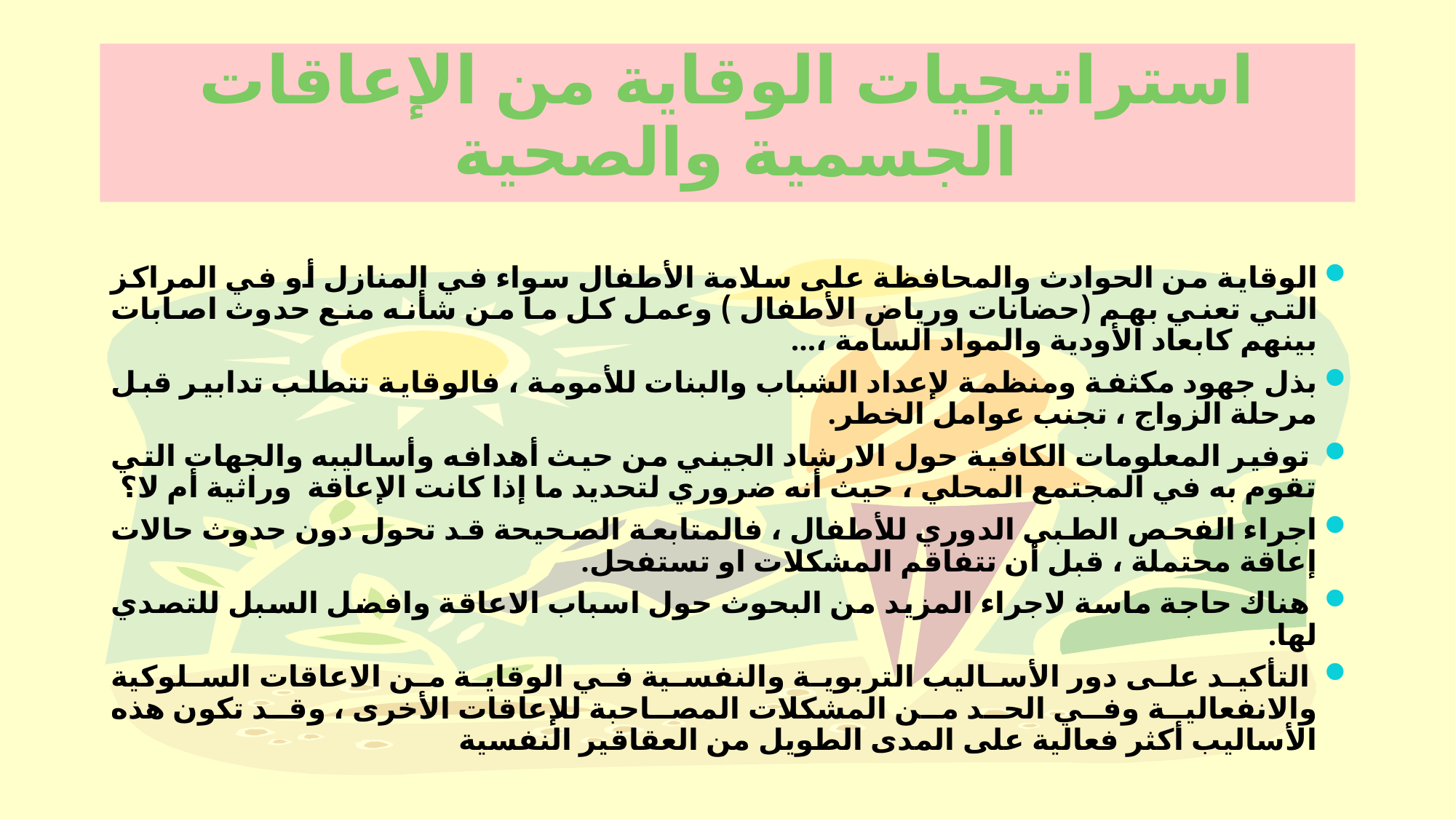

# استراتيجيات الوقاية من الإعاقات الجسمية والصحية
الوقاية من الحوادث والمحافظة على سلامة الأطفال سواء في المنازل أو في المراكز التي تعني بهم (حضانات ورياض الأطفال ) وعمل كل ما من شأنه منع حدوث اصابات بينهم كابعاد الأودية والمواد السامة ،...
بذل جهود مكثفة ومنظمة لإعداد الشباب والبنات للأمومة ، فالوقاية تتطلب تدابير قبل مرحلة الزواج ، تجنب عوامل الخطر.
 توفير المعلومات الكافية حول الارشاد الجيني من حيث أهدافه وأساليبه والجهات التي تقوم به في المجتمع المحلي ، حيث أنه ضروري لتحديد ما إذا كانت الإعاقة  وراثية أم لا؟
اجراء الفحص الطبي الدوري للأطفال ، فالمتابعة الصحيحة قد تحول دون حدوث حالات إعاقة محتملة ، قبل أن تتفاقم المشكلات او تستفحل.
 هناك حاجة ماسة لاجراء المزيد من البحوث حول اسباب الاعاقة وافضل السبل للتصدي لها.
 التأكيد على دور الأساليب التربوية والنفسية في الوقاية من الاعاقات السلوكية والانفعالية وفي الحد من المشكلات المصاحبة للإعاقات الأخرى ، وقد تكون هذه الأساليب أكثر فعالية على المدى الطويل من العقاقير النفسية